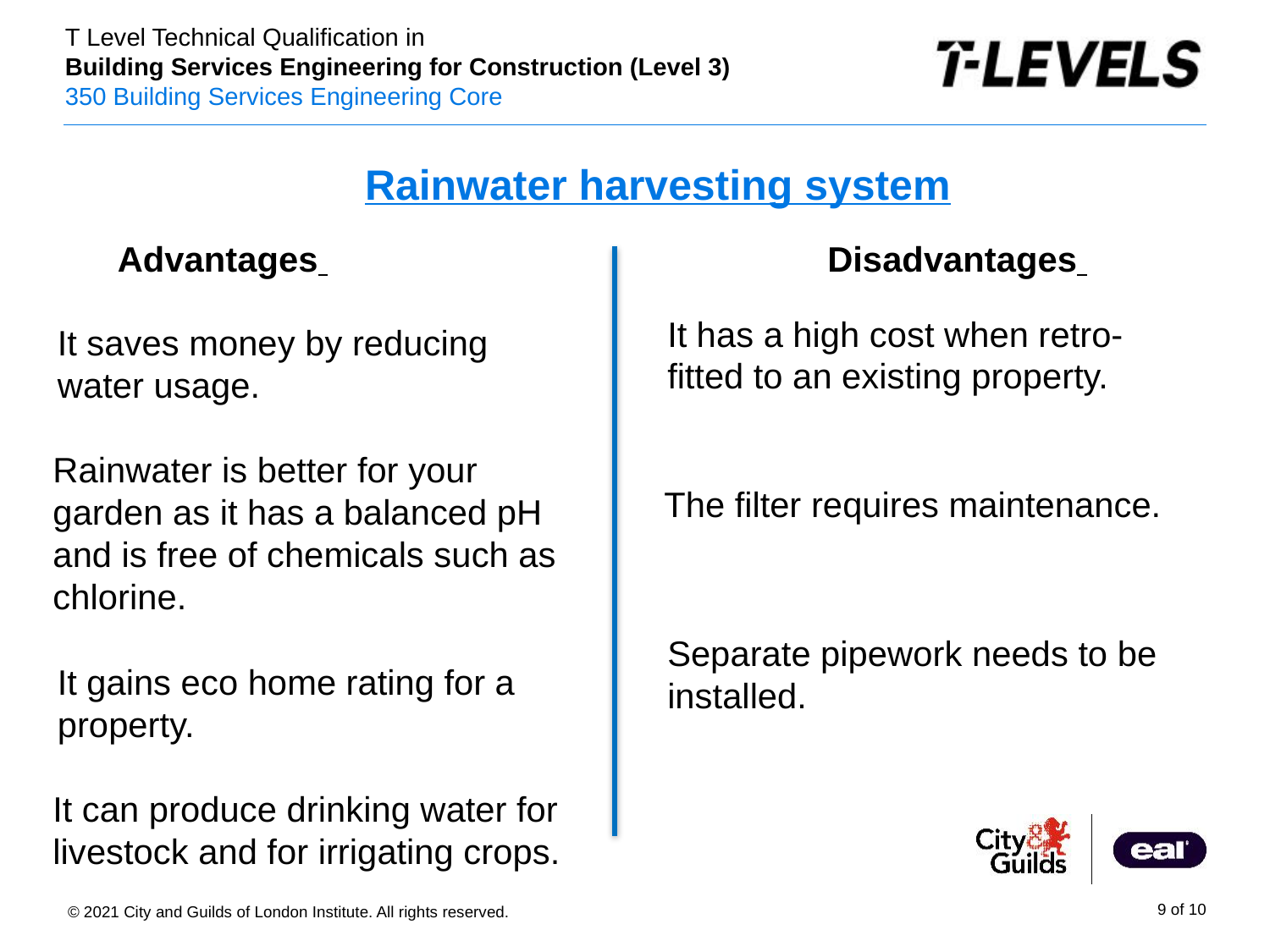

# Rainwater harvesting system
Advantages
Disadvantages
It has a high cost when retro-fitted to an existing property.
It saves money by reducing water usage.
Rainwater is better for your garden as it has a balanced pH and is free of chemicals such as chlorine.
The filter requires maintenance.
Separate pipework needs to be installed.
It gains eco home rating for a property.
It can produce drinking water for livestock and for irrigating crops.